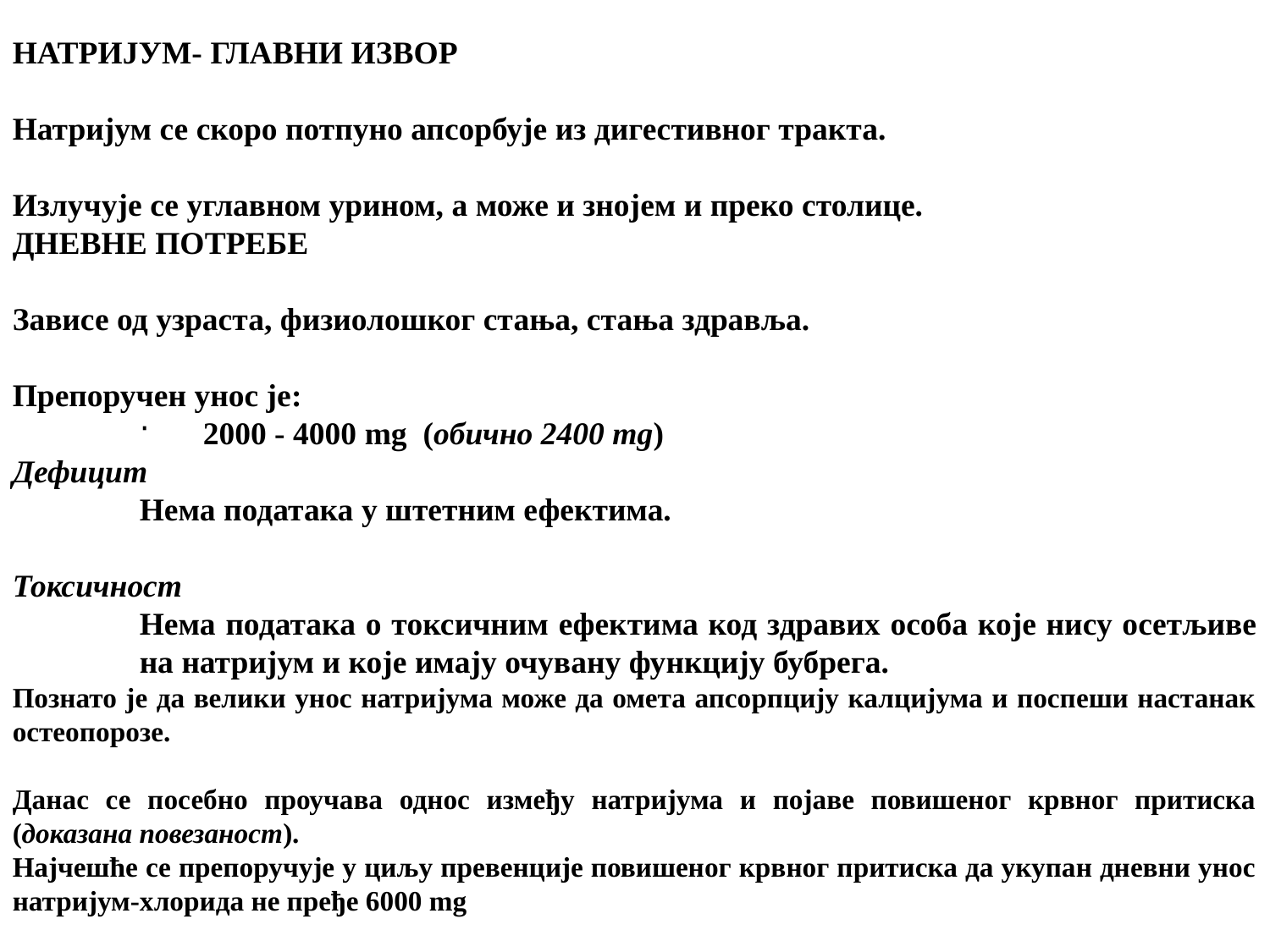

НАТРИЈУМ- ГЛАВНИ ИЗВОР

Натријум се скоро потпуно апсорбује из дигестивног тракта.

Излучује се углавном урином, а може и знојем и преко столице.
ДНЕВНЕ ПОТРЕБЕ

Зависе од узраста, физиолошког стања, стања здравља.

Препоручен унос је:
2000 - 4000 mg  (обичнo 2400 mg)
Дефицит
	Нема података у штетним ефектима.

Токсичност
Нема података о токсичним ефектима код здравих особа које нису осетљиве на натријум и које имају очувану функцију бубрега.
Познато је да велики унос натријума може да омета апсорпцију калцијума и поспеши настанак остеопорозе.

Данас се посебно проучава однос између натријума и појаве повишеног крвног притиска (доказана повезаност).
Најчешће се препоручује у циљу превенције повишеног крвног притиска да укупан дневни унос натријум-хлорида не пређе 6000 mg